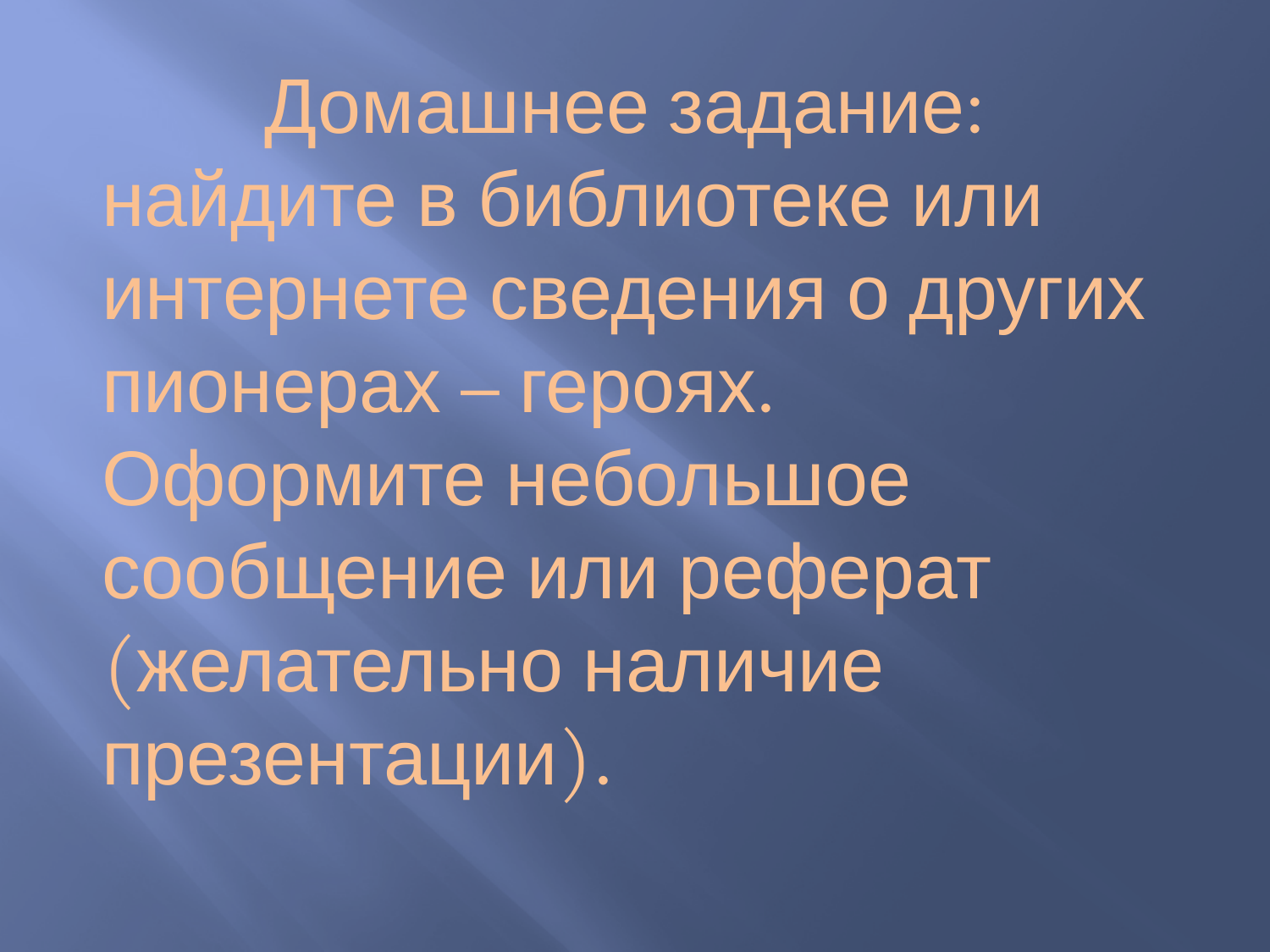

Домашнее задание:
найдите в библиотеке или интернете сведения о других пионерах – героях. Оформите небольшое сообщение или реферат (желательно наличие презентации).